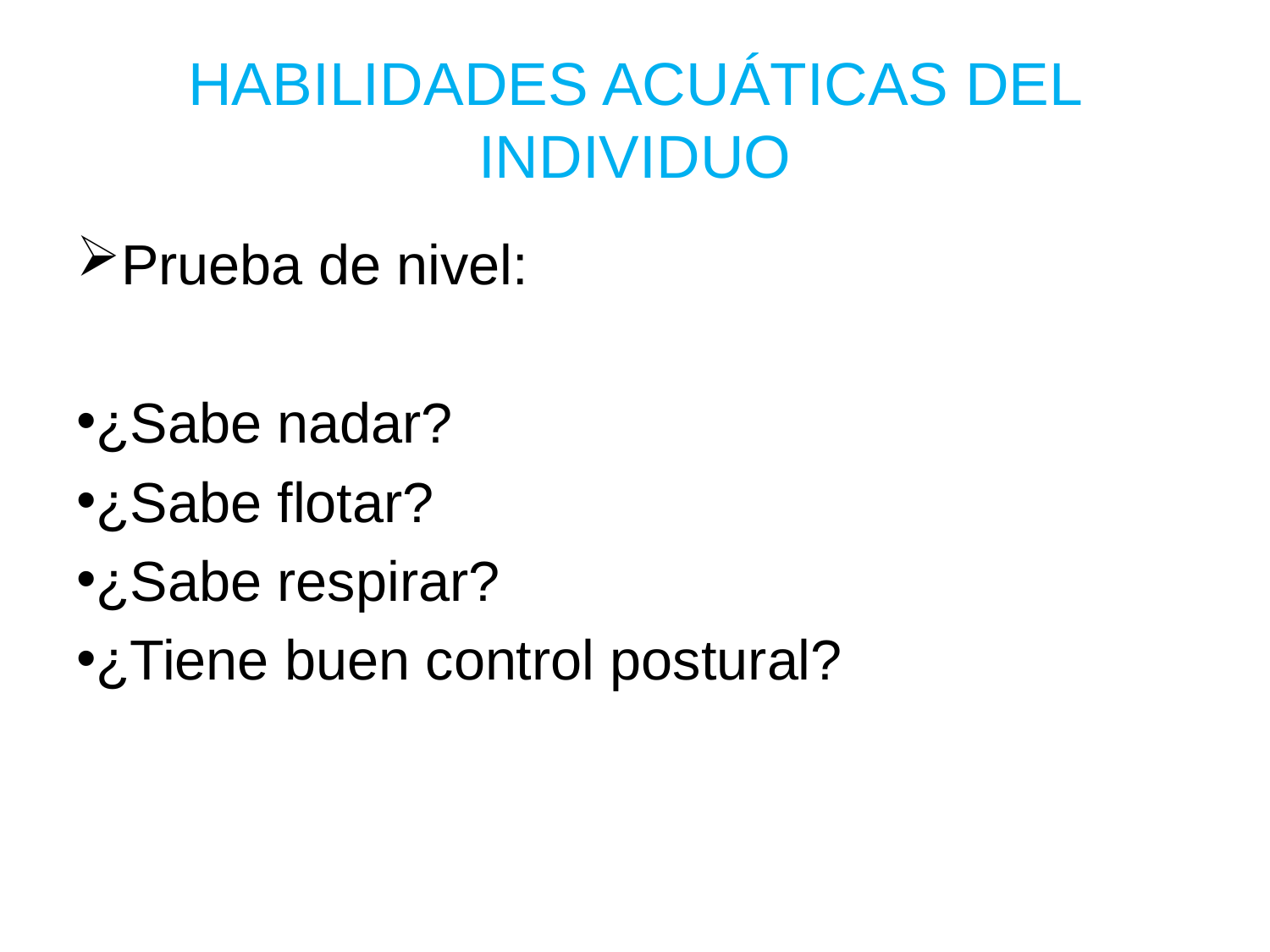

# HABILIDADES ACUÁTICAS DEL INDIVIDUO
Prueba de nivel:

¿Sabe nadar?
¿Sabe flotar?
¿Sabe respirar?
¿Tiene buen control postural?